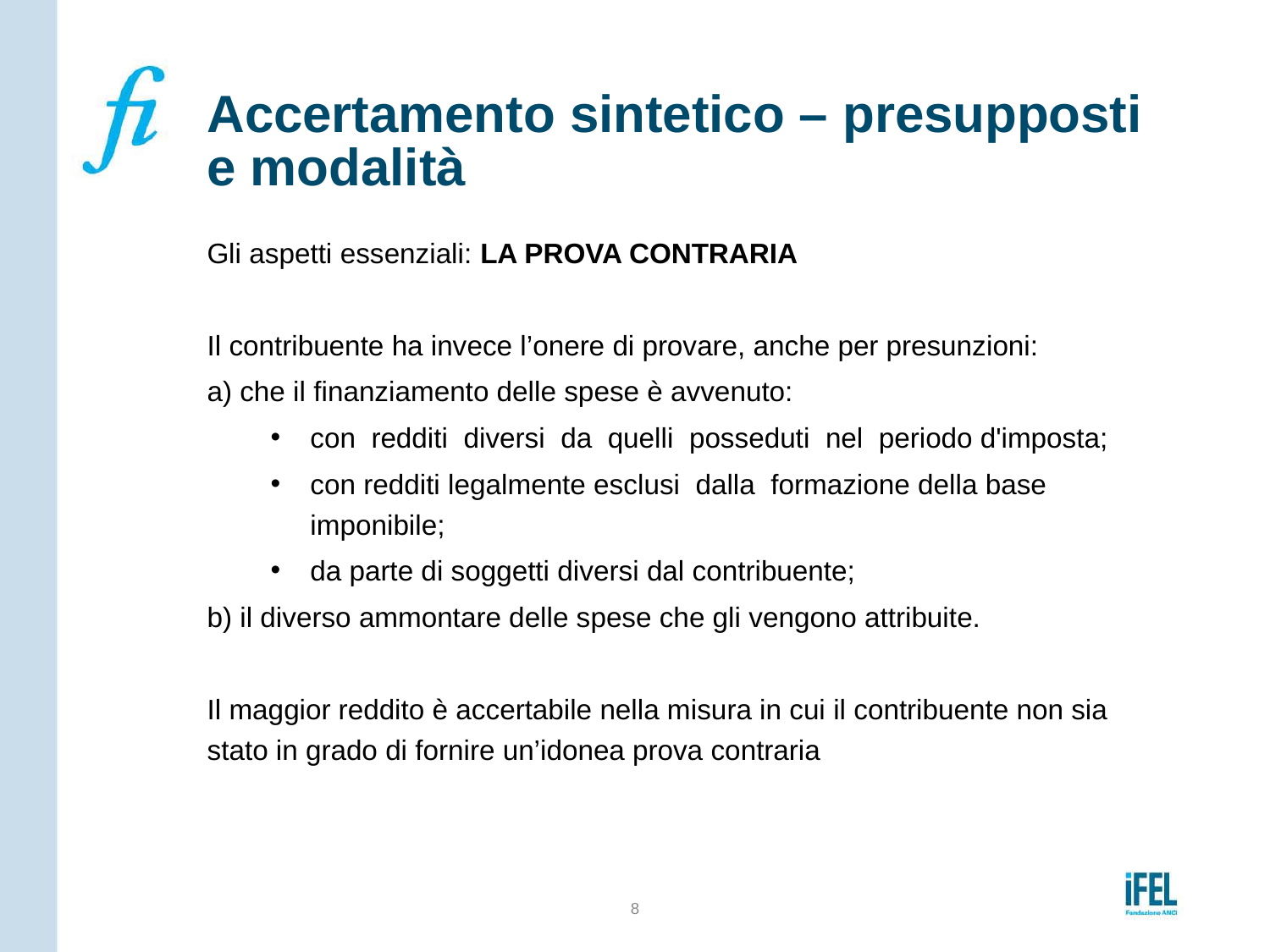

# Accertamento sintetico – presupposti e modalità
Gli aspetti essenziali: LA PROVA CONTRARIA

Il contribuente ha invece l’onere di provare, anche per presunzioni:
a) che il finanziamento delle spese è avvenuto:
con  redditi  diversi  da  quelli  posseduti  nel  periodo d'imposta;
con redditi legalmente esclusi  dalla  formazione della base imponibile;
da parte di soggetti diversi dal contribuente;
b) il diverso ammontare delle spese che gli vengono attribuite.

Il maggior reddito è accertabile nella misura in cui il contribuente non sia stato in grado di fornire un’idonea prova contraria
8